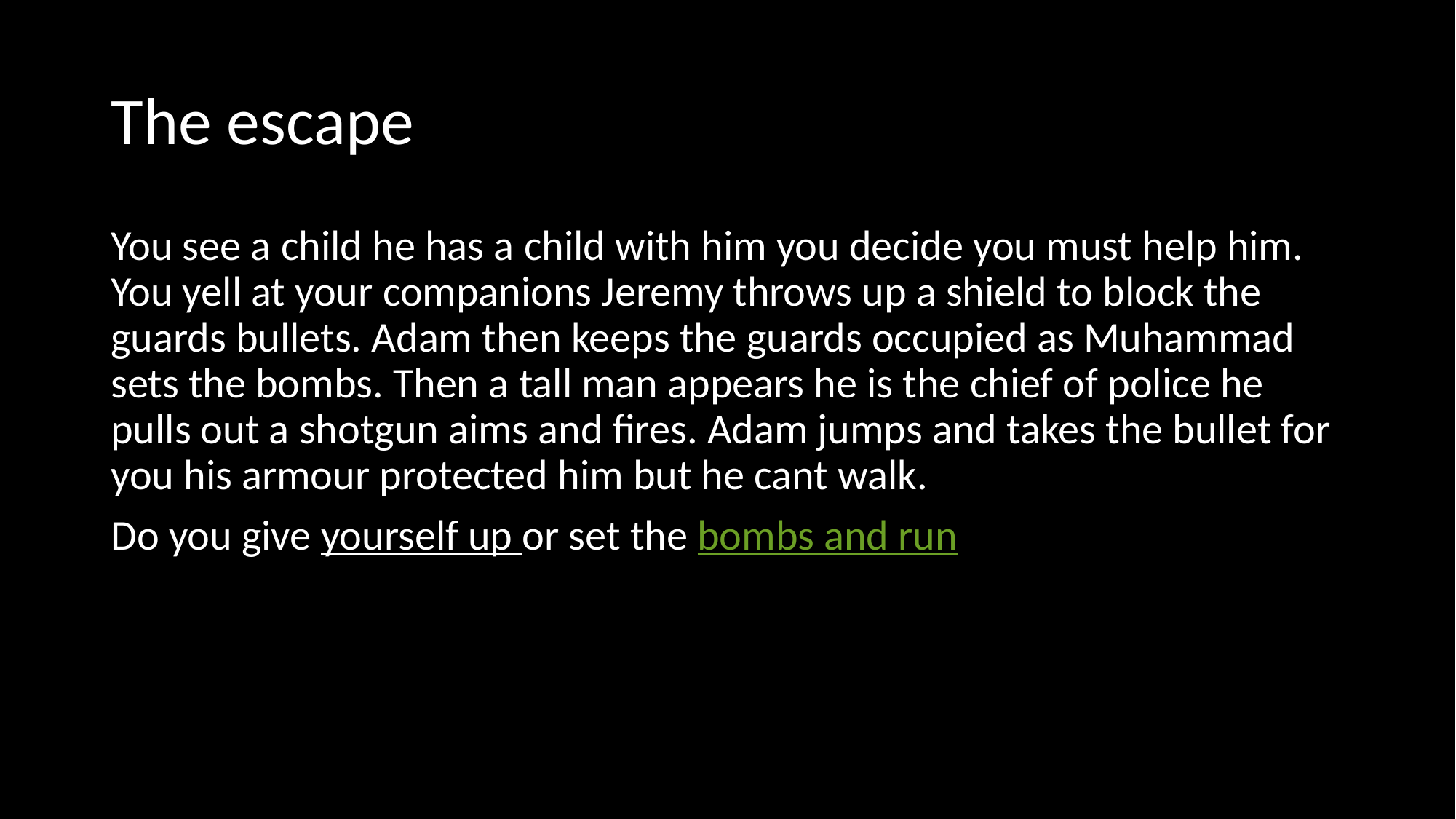

# The escape
You see a child he has a child with him you decide you must help him. You yell at your companions Jeremy throws up a shield to block the guards bullets. Adam then keeps the guards occupied as Muhammad sets the bombs. Then a tall man appears he is the chief of police he pulls out a shotgun aims and fires. Adam jumps and takes the bullet for you his armour protected him but he cant walk.
Do you give yourself up or set the bombs and run